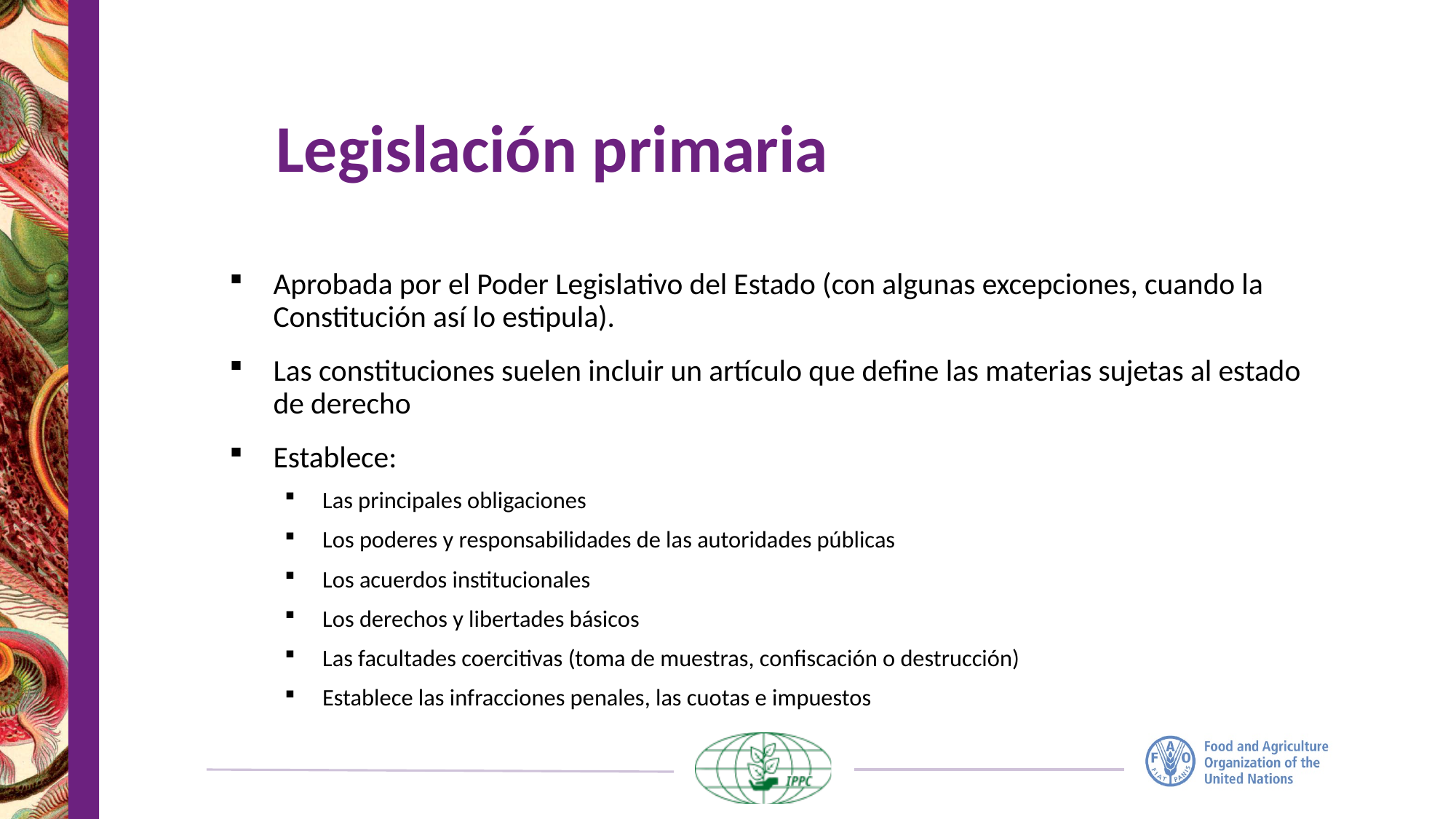

# Legislación primaria
Aprobada por el Poder Legislativo del Estado (con algunas excepciones, cuando la Constitución así lo estipula).
Las constituciones suelen incluir un artículo que define las materias sujetas al estado de derecho
Establece:
Las principales obligaciones
Los poderes y responsabilidades de las autoridades públicas
Los acuerdos institucionales
Los derechos y libertades básicos
Las facultades coercitivas (toma de muestras, confiscación o destrucción)
Establece las infracciones penales, las cuotas e impuestos